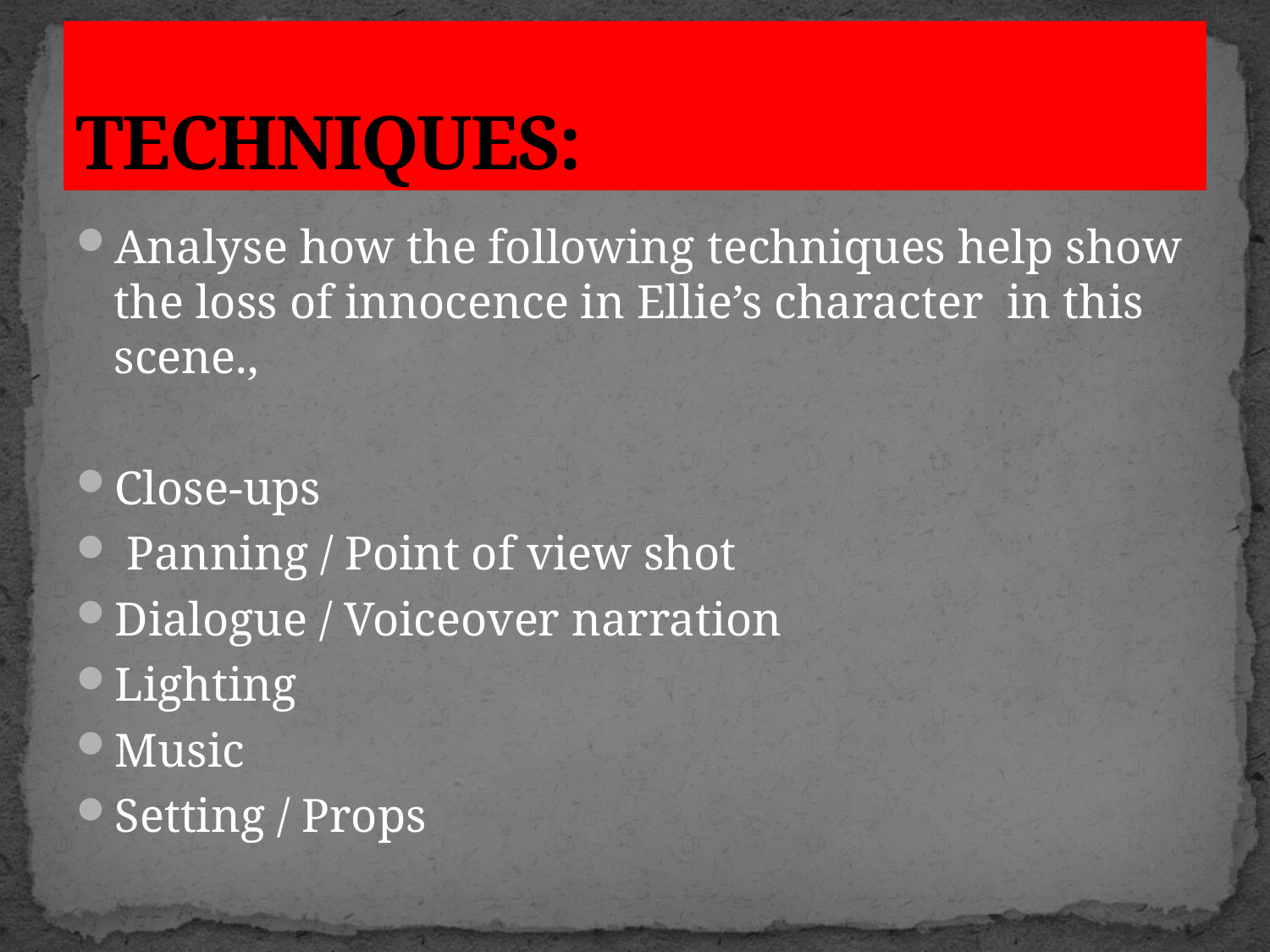

# TECHNIQUES:
Analyse how the following techniques help show the loss of innocence in Ellie’s character  in this scene.,

Close-ups
 Panning / Point of view shot
Dialogue / Voiceover narration
Lighting
Music
Setting / Props